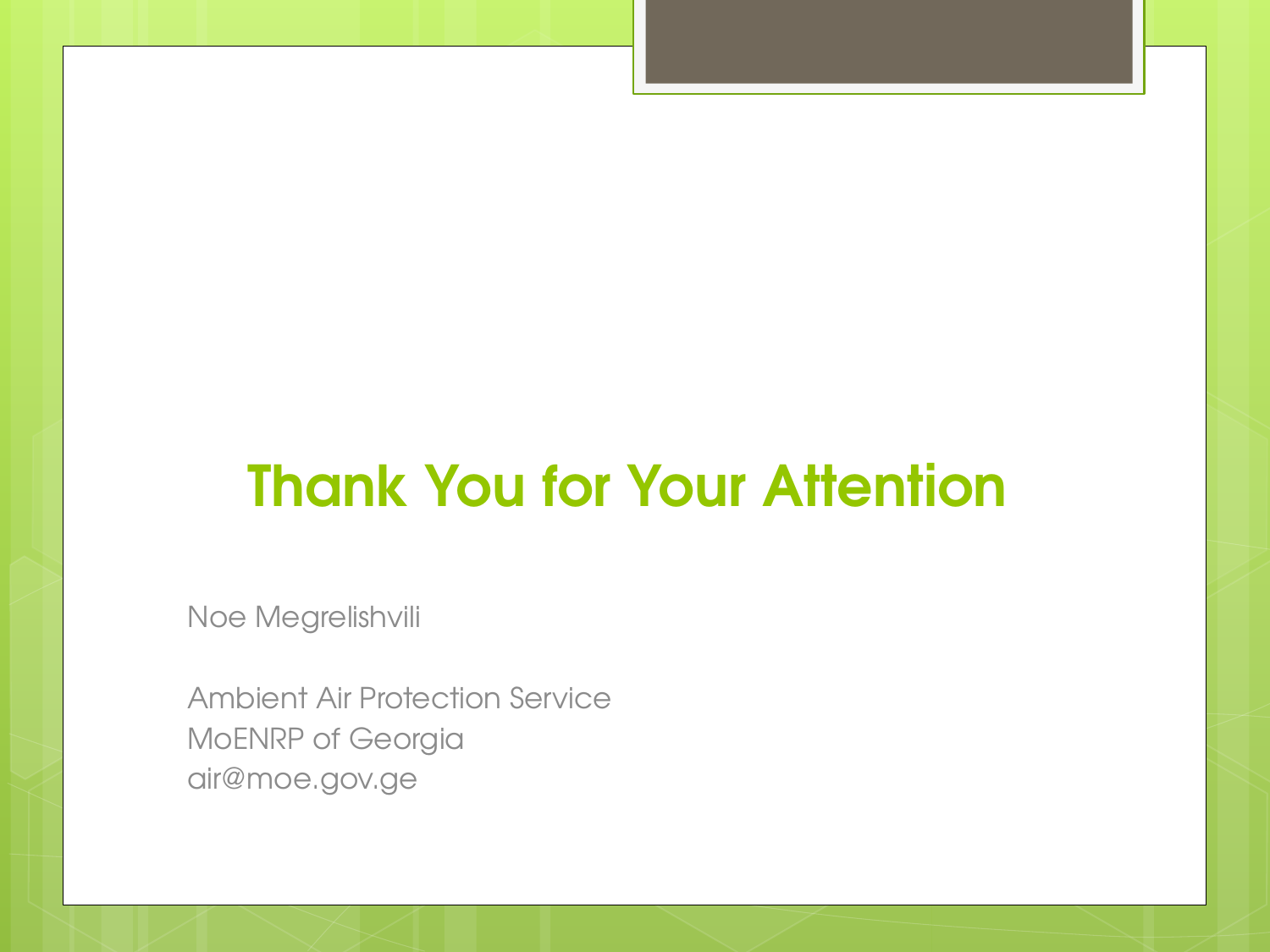

# Thank You for Your Attention
Noe Megrelishvili

Ambient Air Protection Service
MoENRP of Georgia
air@moe.gov.ge